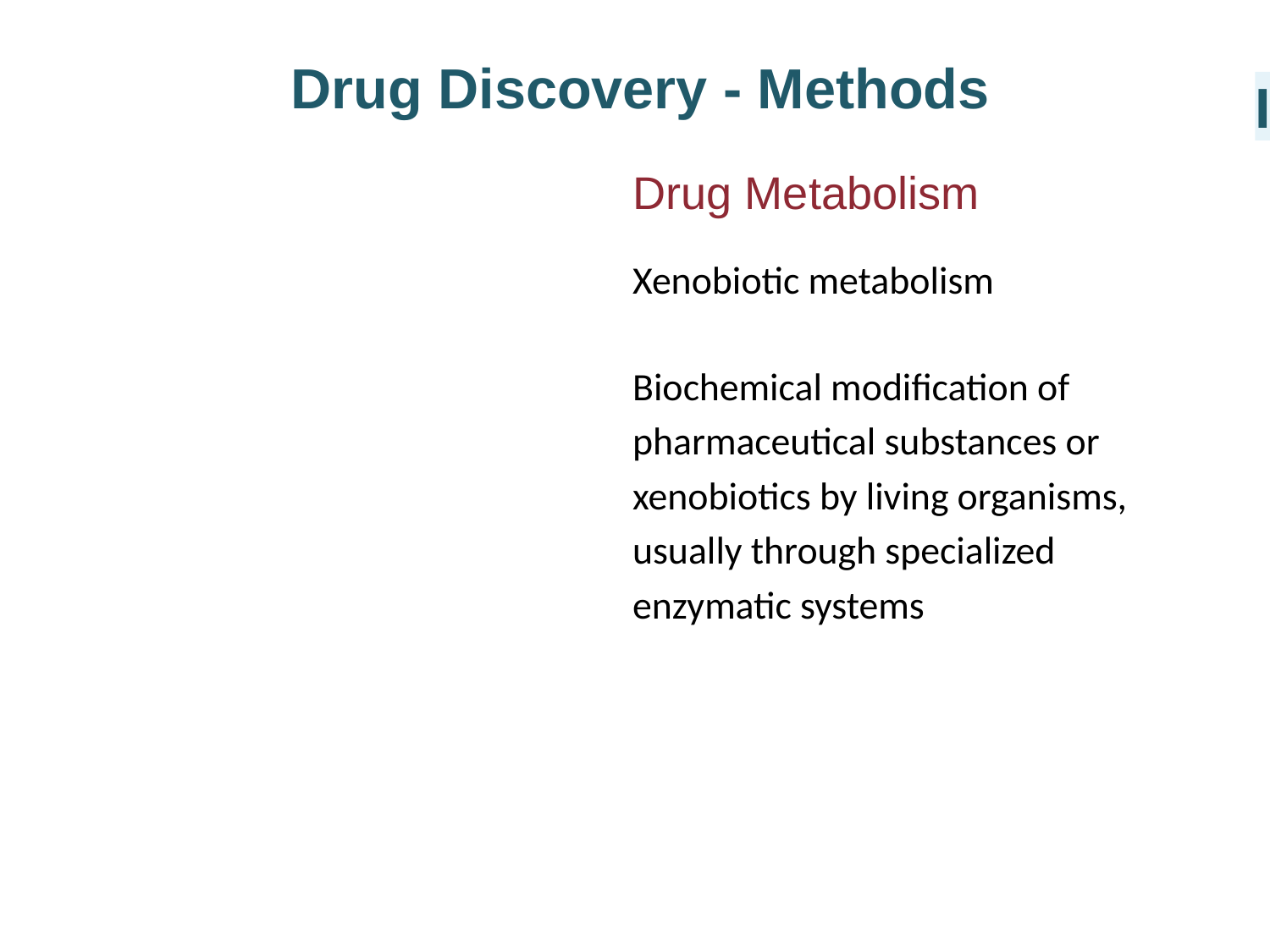

Drug Discovery - Methods
I
Drug Metabolism
Xenobiotic metabolism
Biochemical modification of pharmaceutical substances or xenobiotics by living organisms, usually through specialized enzymatic systems